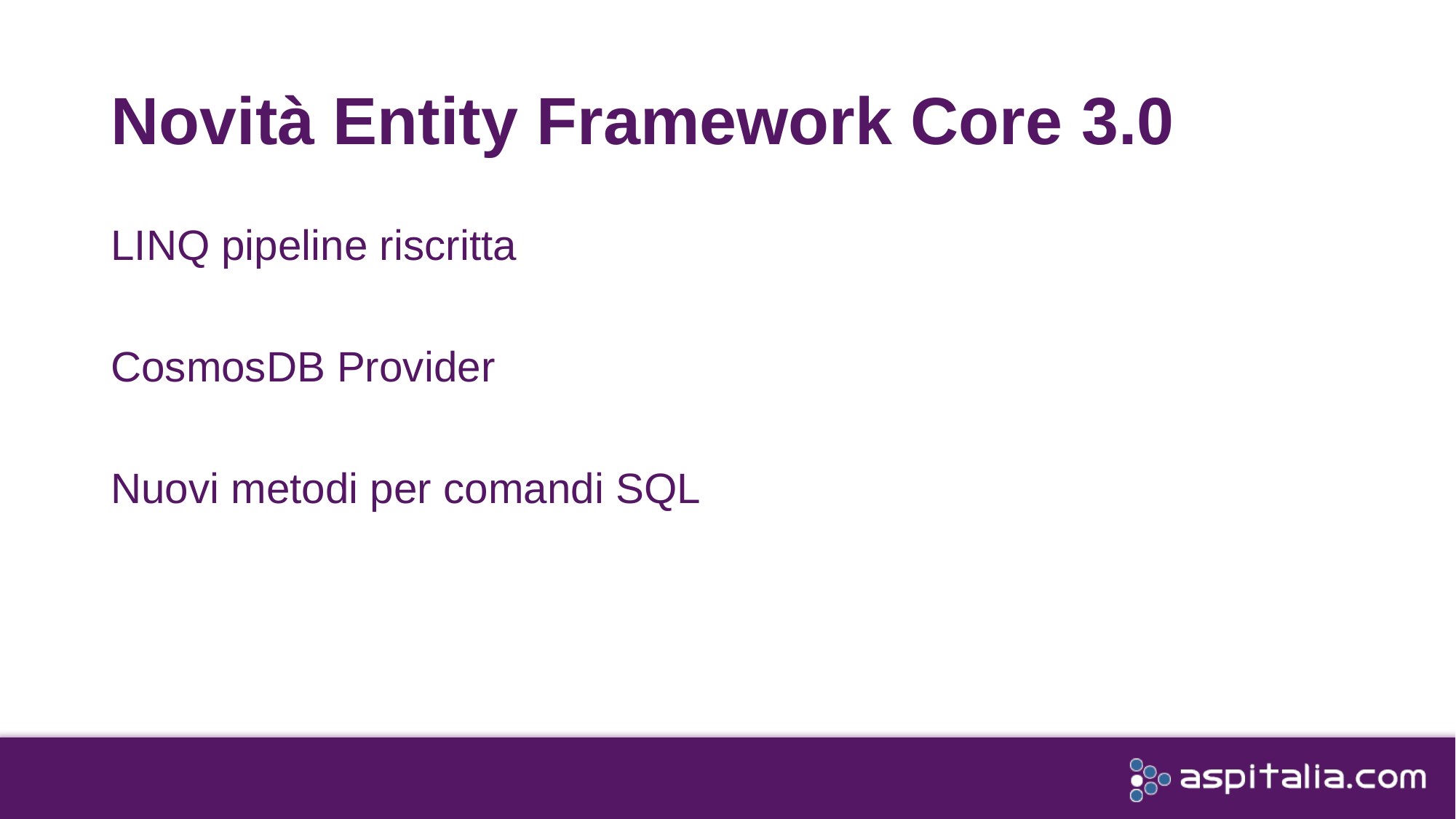

# Novità Entity Framework Core 3.0
LINQ pipeline riscritta

CosmosDB Provider

Nuovi metodi per comandi SQL